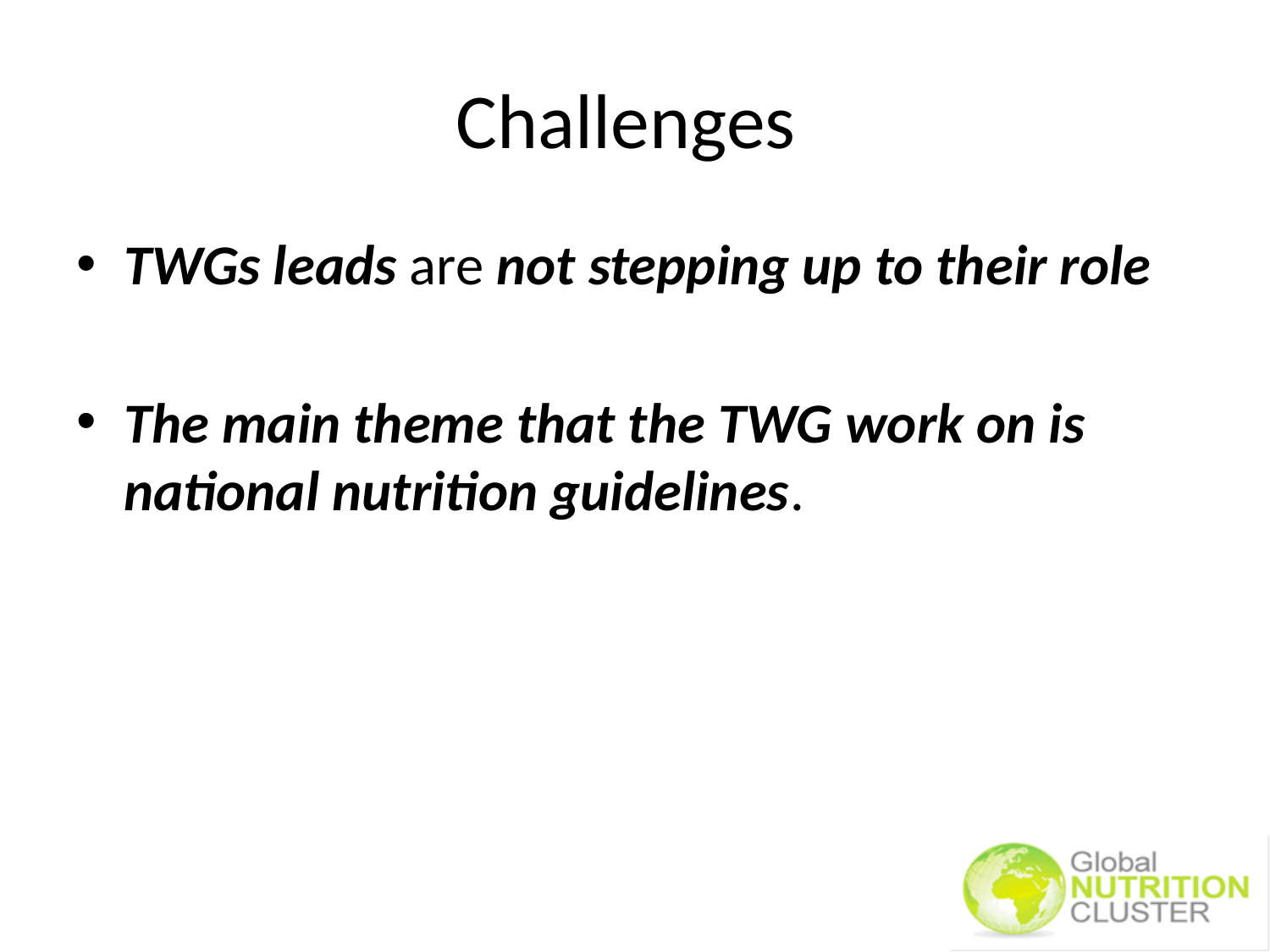

# Challenges
TWGs leads are not stepping up to their role

The main theme that the TWG work on is national nutrition guidelines.